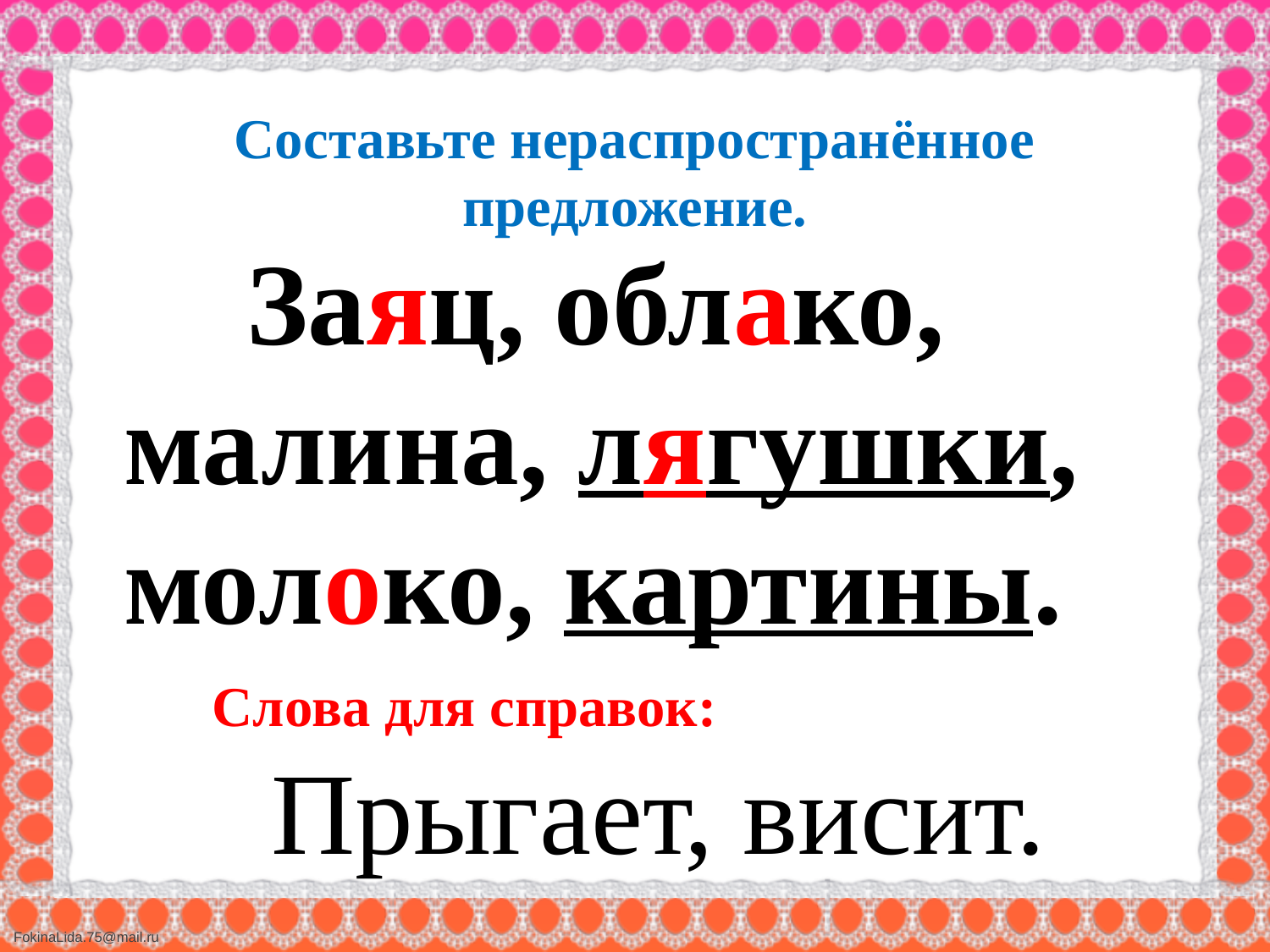

# Составьте нераспространённое предложение.
            Заяц, облако, малина, лягушки, молоко, картины.
 Слова для справок:                          Прыгает, висит.